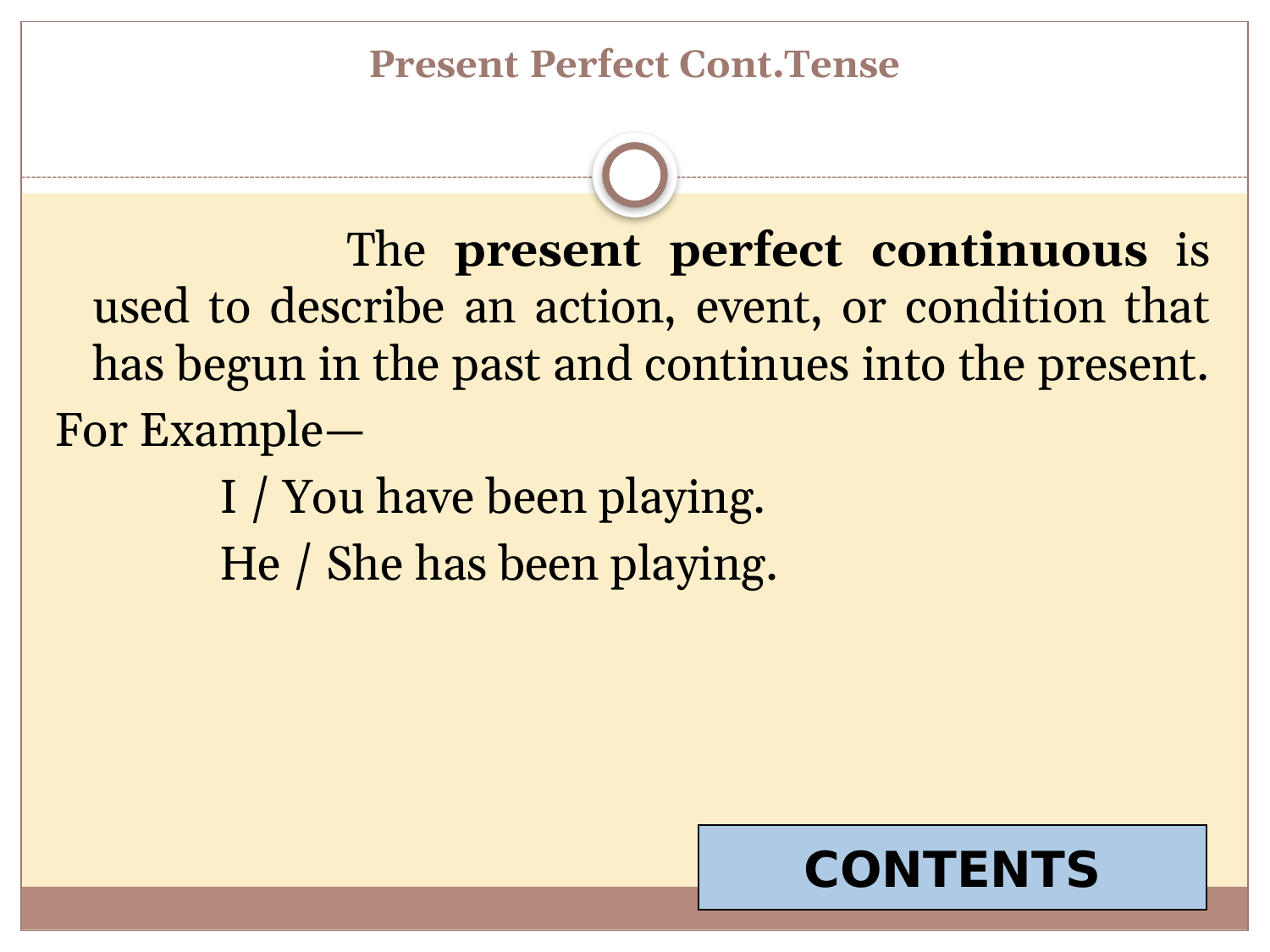

# Present Perfect Cont.Tense
			The present perfect continuous is used to describe an action, event, or condition that has begun in the past and continues into the present.
For Example—
		I / You have been playing.
		He / She has been playing.

CONTENTS